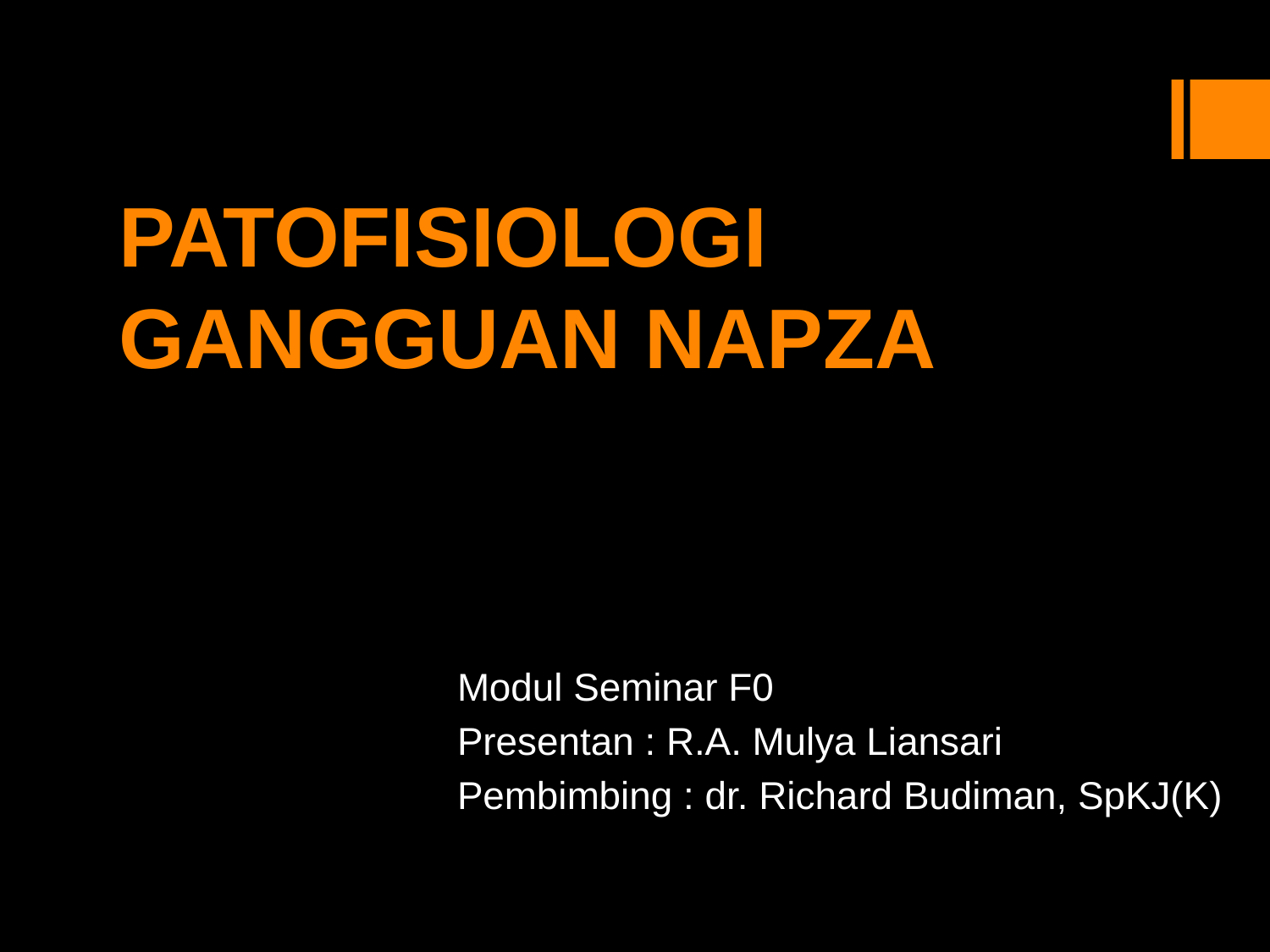

# PATOFISIOLOGI GANGGUAN NAPZA
Modul Seminar F0
Presentan : R.A. Mulya Liansari
Pembimbing : dr. Richard Budiman, SpKJ(K)